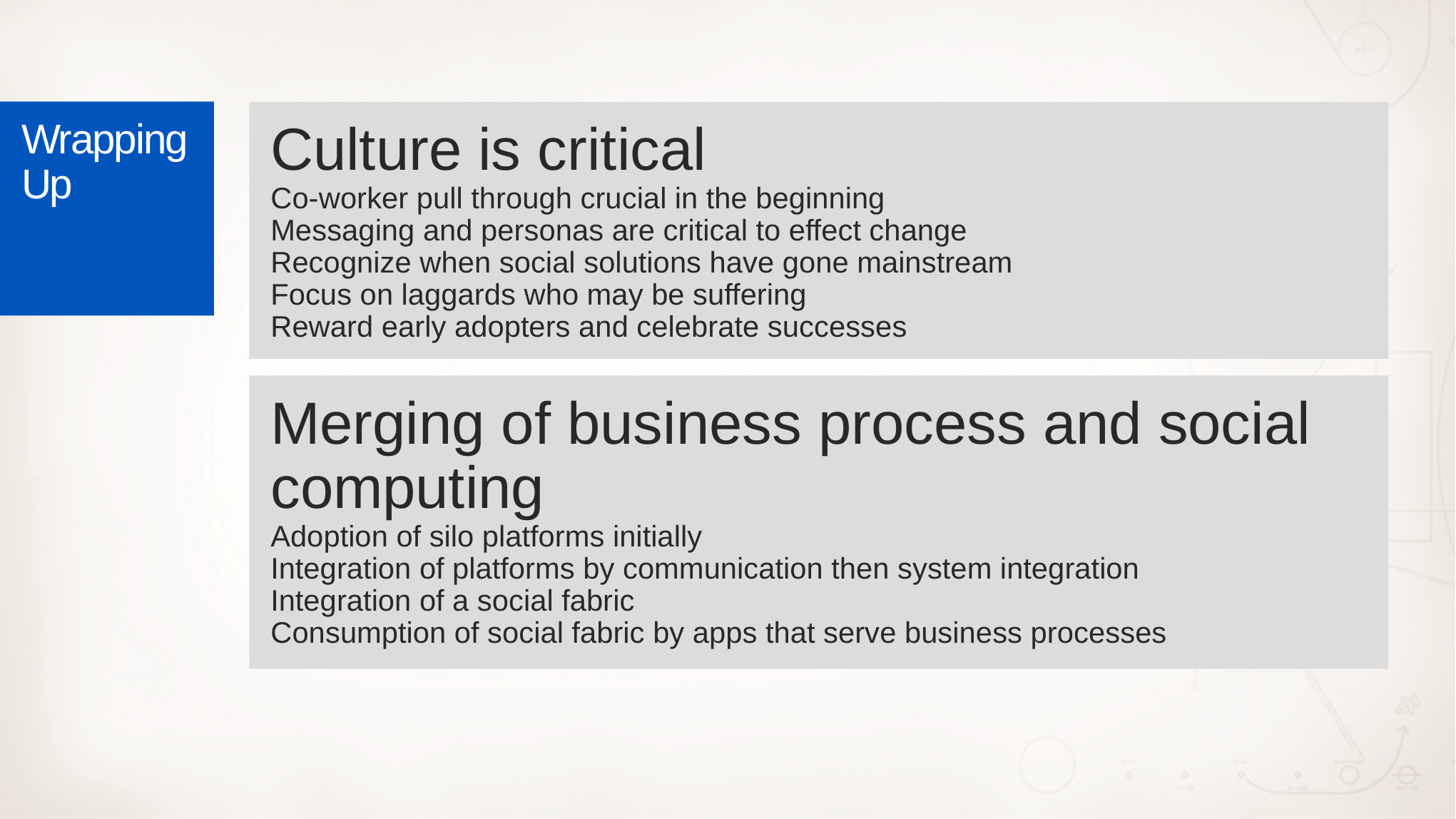

Wrapping Up
Culture is critical
Co-worker pull through crucial in the beginning
Messaging and personas are critical to effect change
Recognize when social solutions have gone mainstream
Focus on laggards who may be suffering
Reward early adopters and celebrate successes
Merging of business process and social computing
Adoption of silo platforms initially
Integration of platforms by communication then system integration
Integration of a social fabric
Consumption of social fabric by apps that serve business processes